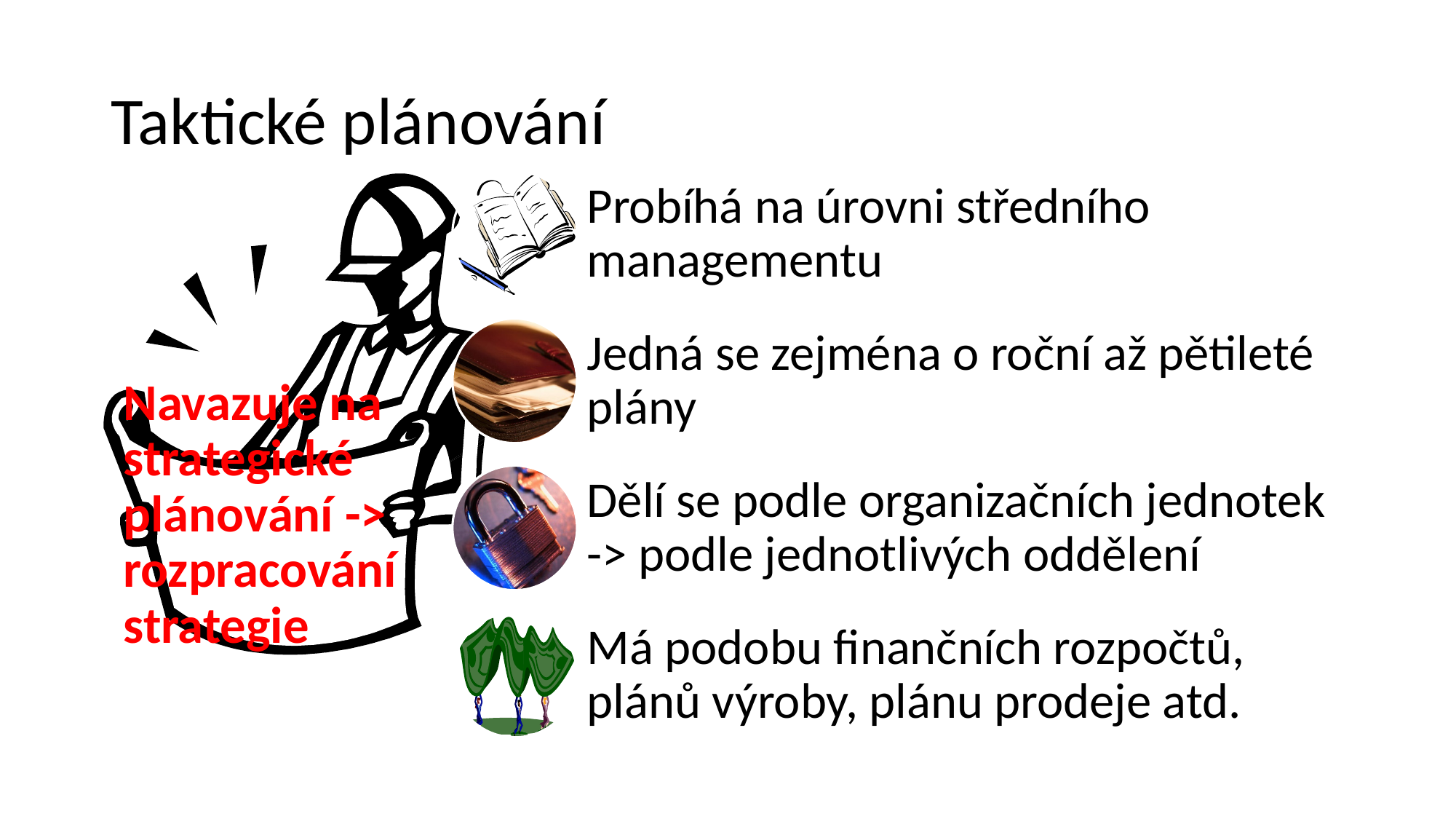

# Taktické plánování
Navazuje na strategické plánování -> rozpracování strategie
Probíhá na úrovni středního managementu
Jedná se zejména o roční až pětileté plány
Dělí se podle organizačních jednotek -> podle jednotlivých oddělení
Má podobu finančních rozpočtů, plánů výroby, plánu prodeje atd.